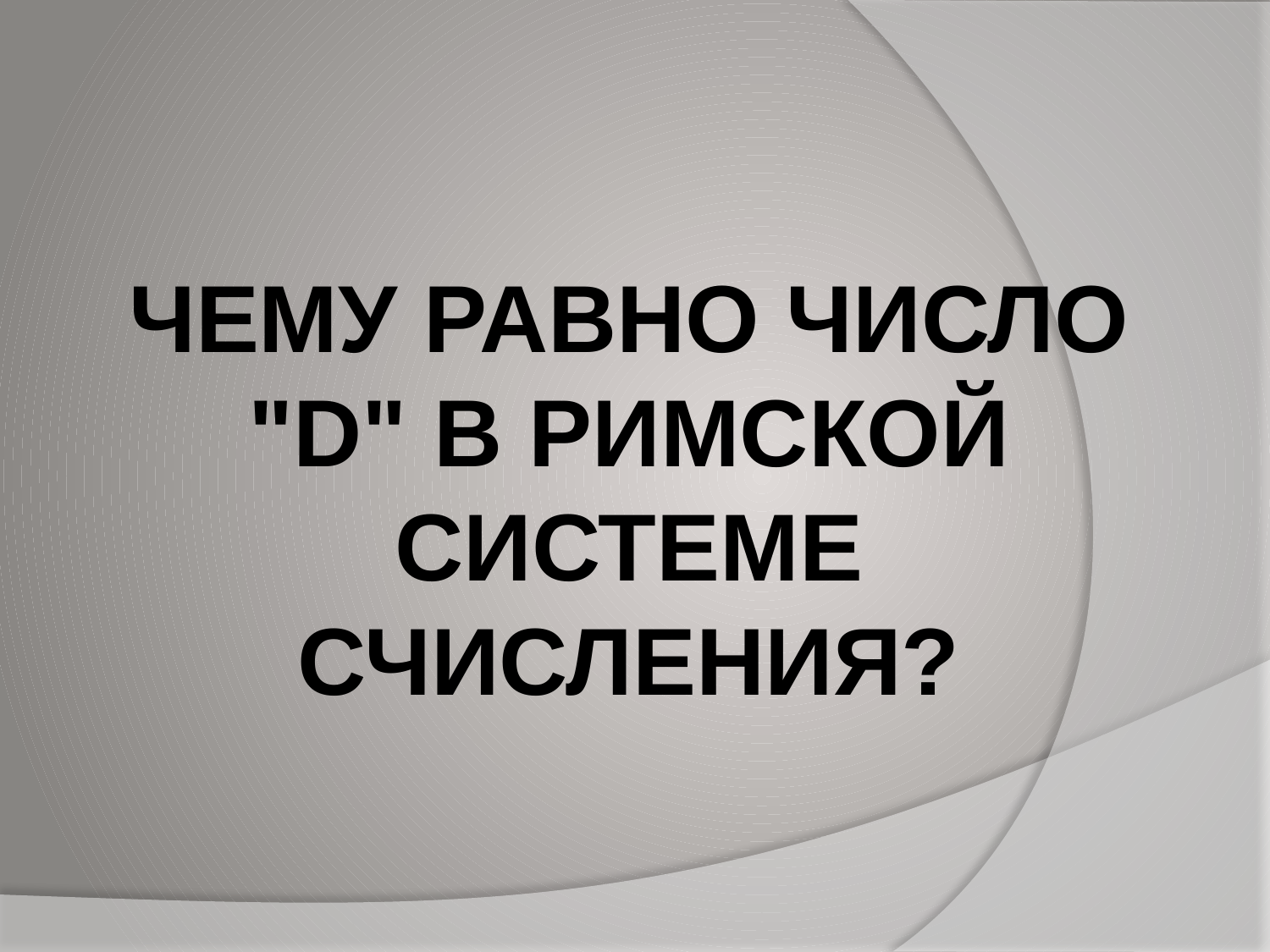

# ЧЕМУ РАВНО ЧИСЛО "d" В РИМСКОЙ СИСТЕМЕ СЧИСЛЕНИЯ?